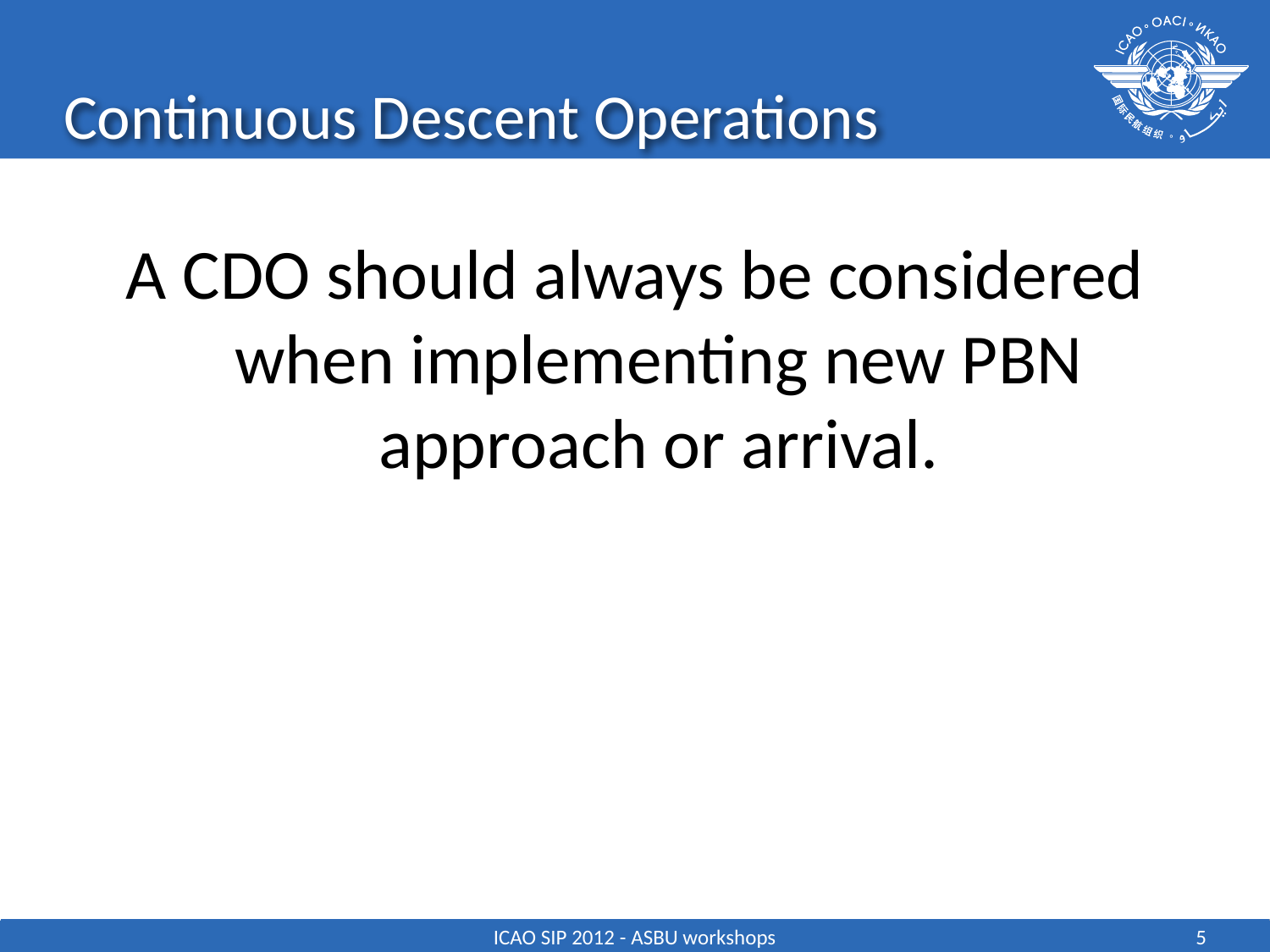

# Continuous Descent Operations
A CDO should always be considered when implementing new PBN approach or arrival.
ICAO SIP 2012 - ASBU workshops
5